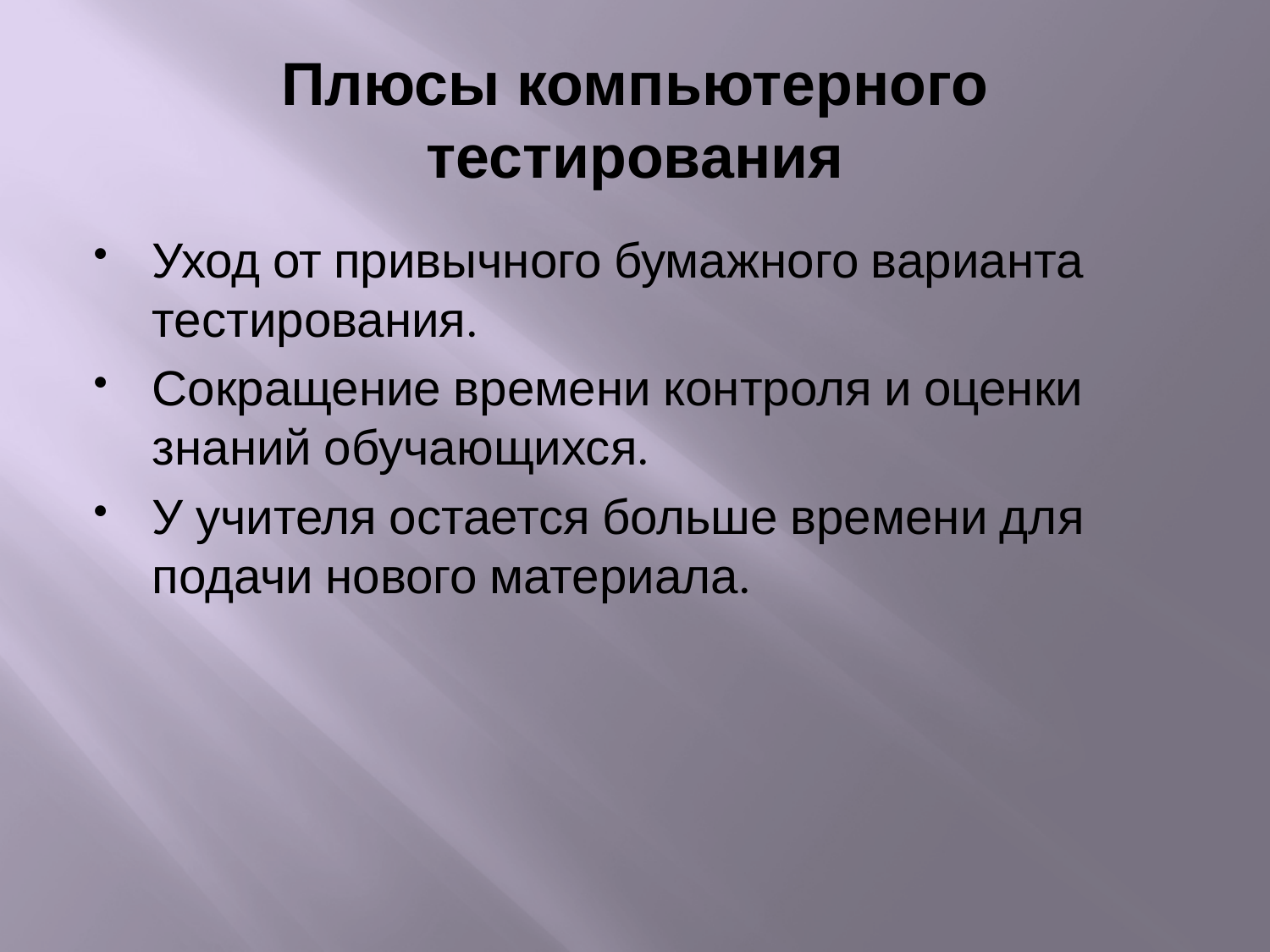

# Плюсы компьютерного тестирования
Уход от привычного бумажного варианта тестирования.
Сокращение времени контроля и оценки знаний обучающихся.
У учителя остается больше времени для подачи нового материала.